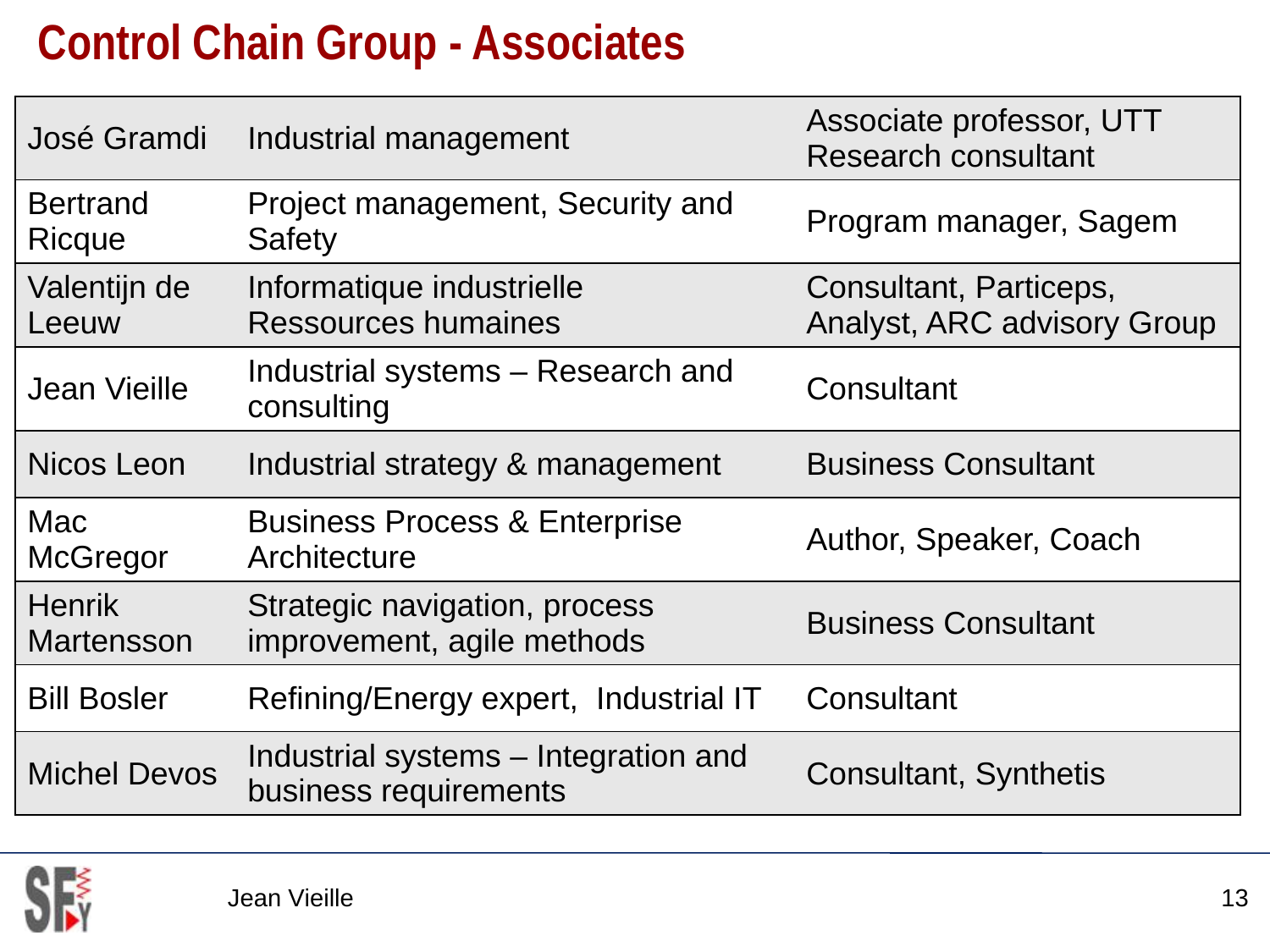

# Control Chain Group - Associates
| José Gramdi | Industrial management | Associate professor, UTT Research consultant |
| --- | --- | --- |
| Bertrand Ricque | Project management, Security and Safety | Program manager, Sagem |
| Valentijn de Leeuw | Informatique industrielle Ressources humaines | Consultant, Particeps, Analyst, ARC advisory Group |
| Jean Vieille | Industrial systems – Research and consulting | Consultant |
| Nicos Leon | Industrial strategy & management | Business Consultant |
| Mac McGregor | Business Process & Enterprise Architecture | Author, Speaker, Coach |
| Henrik Martensson | Strategic navigation, process improvement, agile methods | Business Consultant |
| Bill Bosler | Refining/Energy expert, Industrial IT | Consultant |
| Michel Devos | Industrial systems – Integration and business requirements | Consultant, Synthetis |
Jean Vieille
13